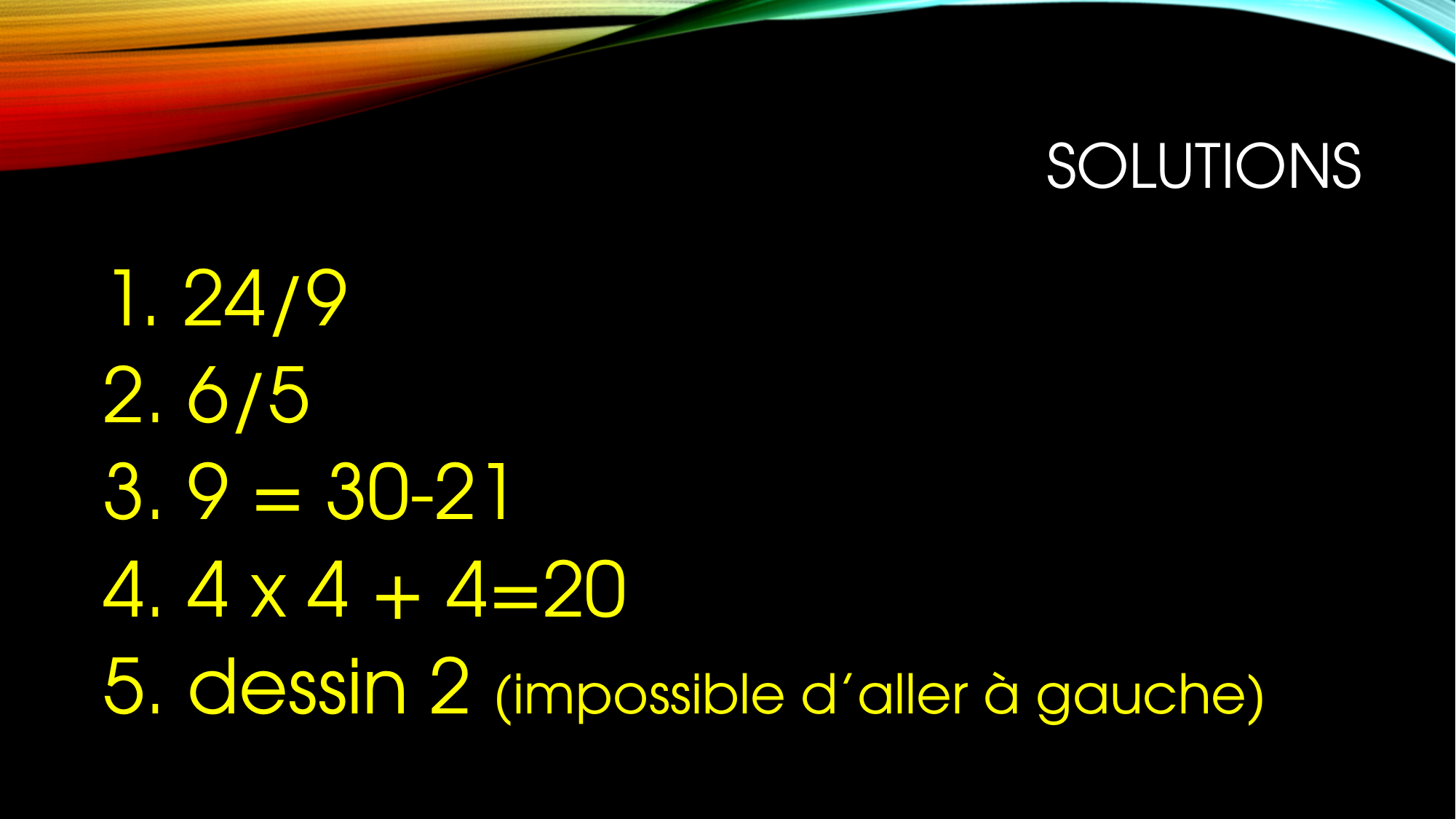

# Solutions
 24/9
 6/5
 9 = 30-21
 4 x 4 + 4=20
 dessin 2 (impossible d’aller à gauche)